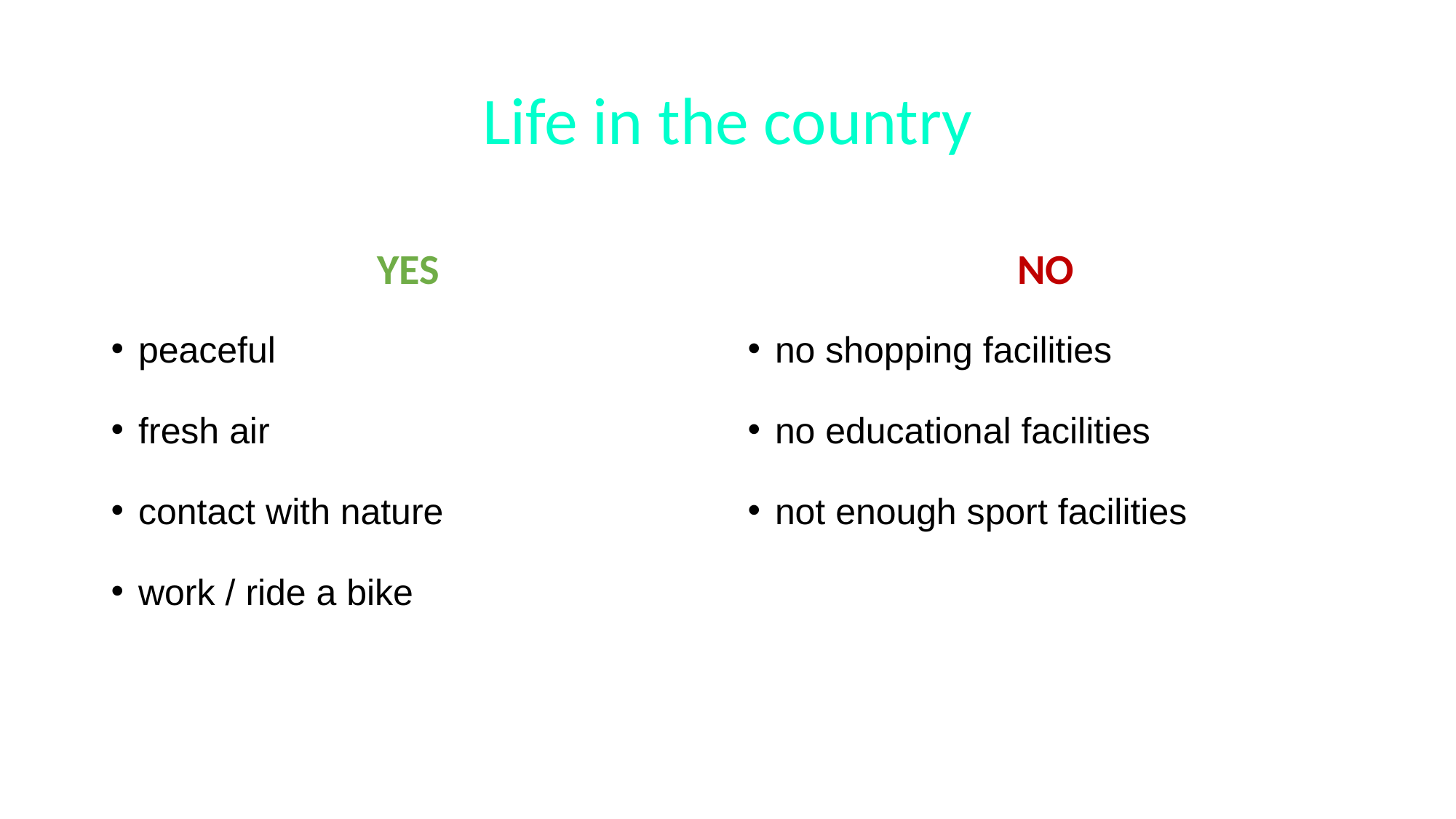

# Life in the country
YES
NO
peaceful
fresh air
contact with nature
work / ride a bike

no shopping facilities
no educational facilities
not enough sport facilities